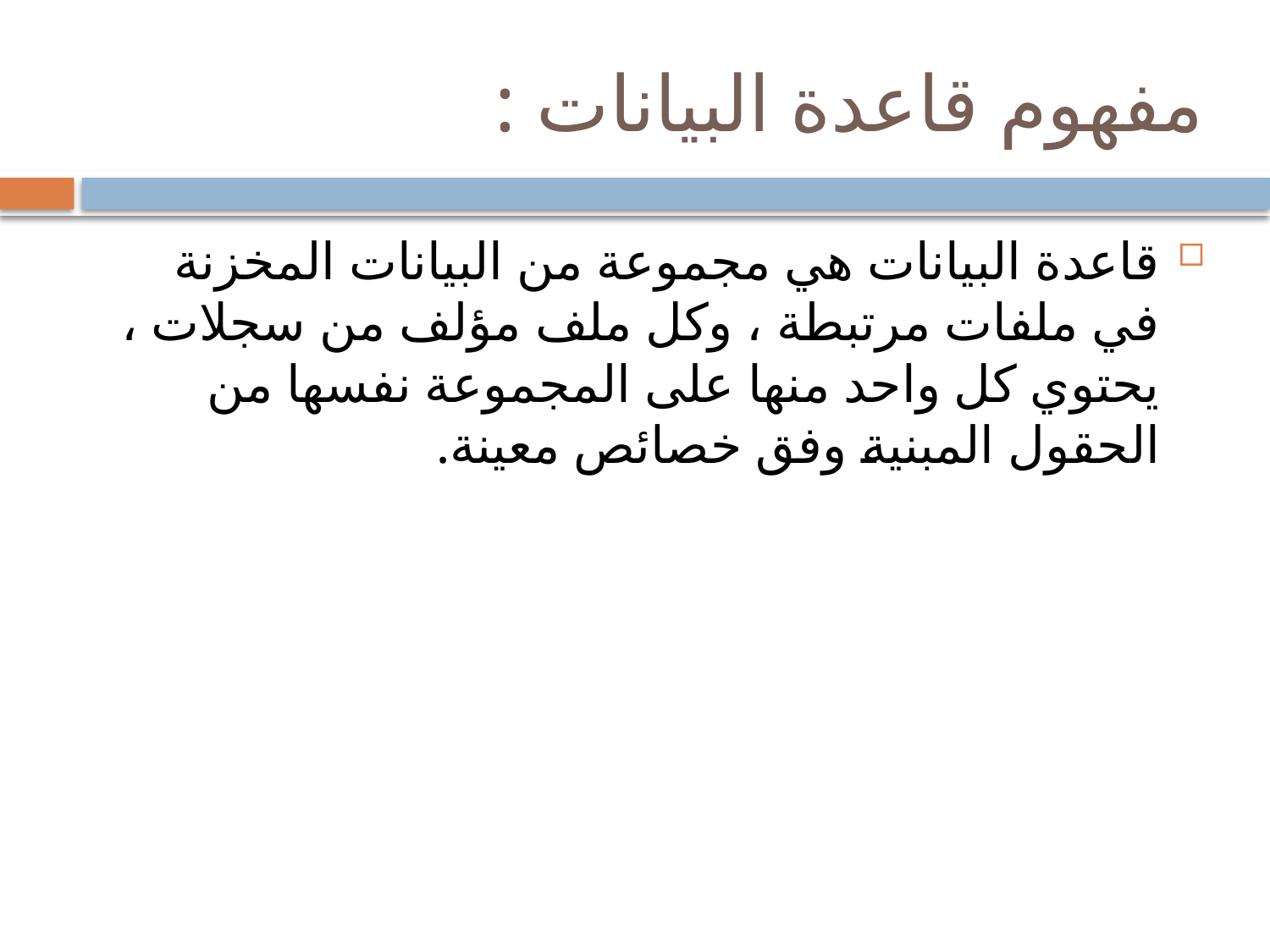

# مفهوم قاعدة البيانات :
قاعدة البيانات هي مجموعة من البيانات المخزنة في ملفات مرتبطة ، وكل ملف مؤلف من سجلات ، يحتوي كل واحد منها على المجموعة نفسها من الحقول المبنية وفق خصائص معينة.